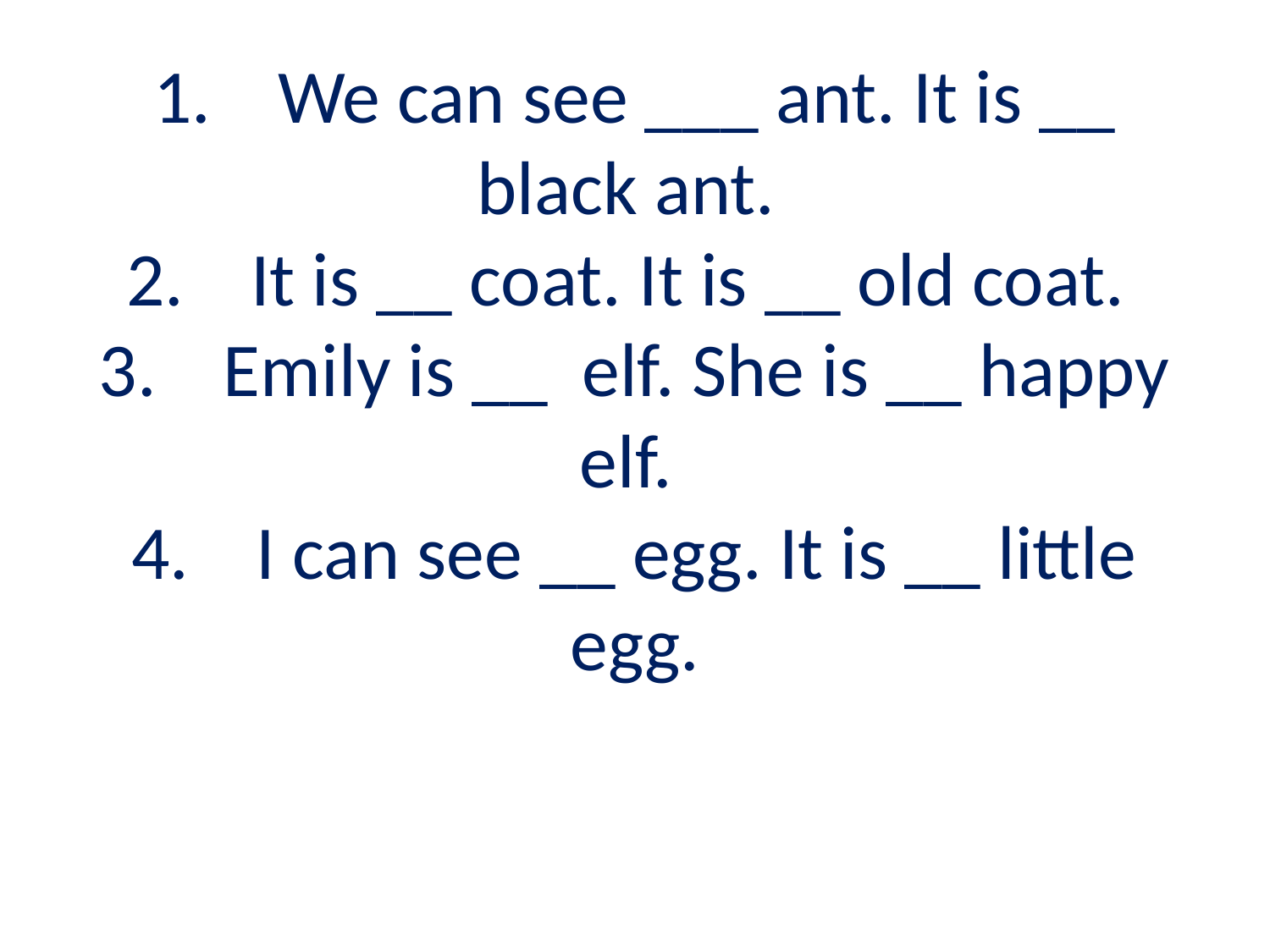

# 1.	We can see ___ ant. It is __ black ant. 2.	It is __ coat. It is __ old coat. 3.	Emily is __  elf. She is __ happy elf. 4.	I can see __ egg. It is __ little egg.